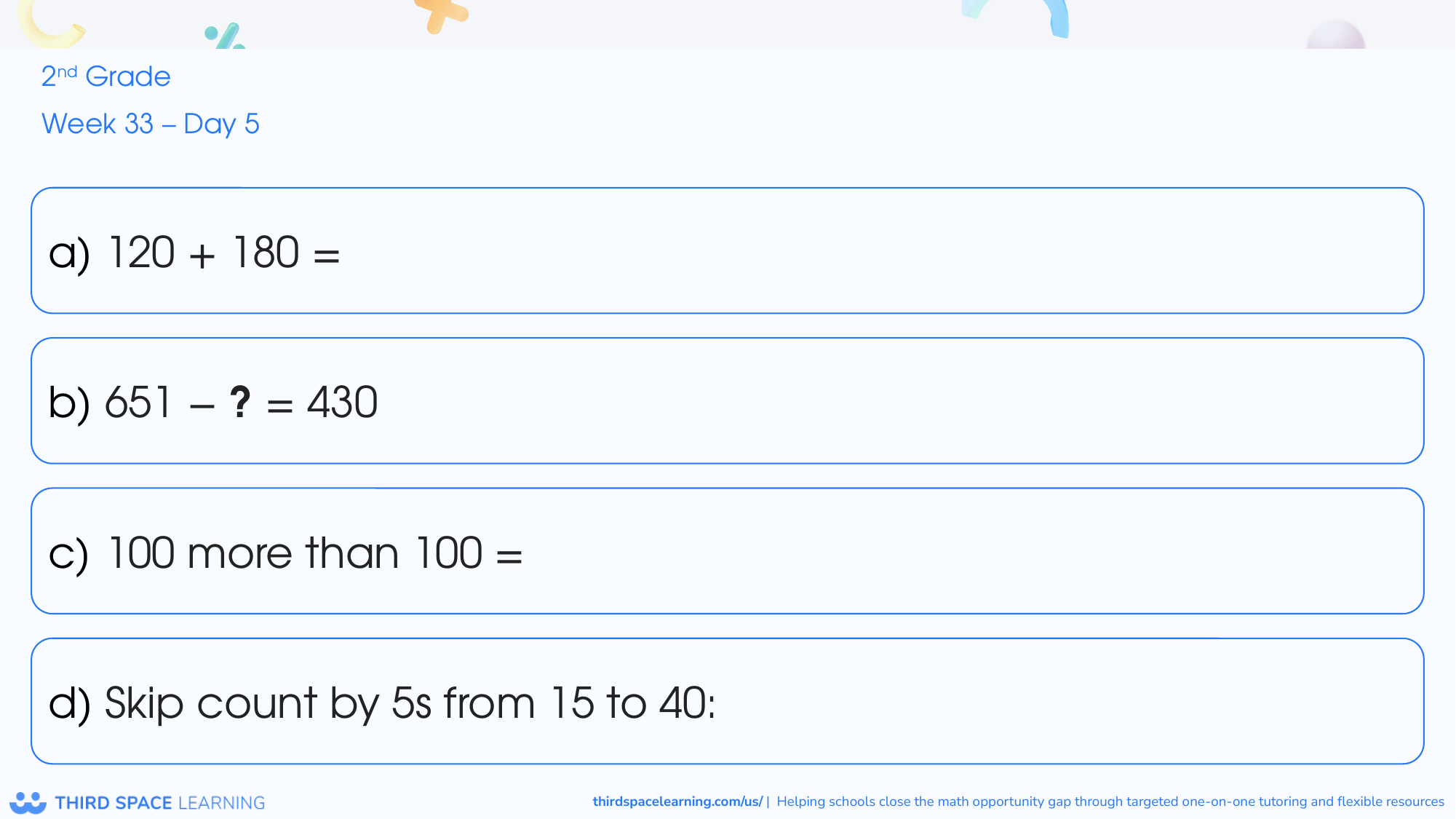

2nd Grade
Week 33 – Day 5
120 + 180 =
651 − ? = 430
100 more than 100 =
Skip count by 5s from 15 to 40: